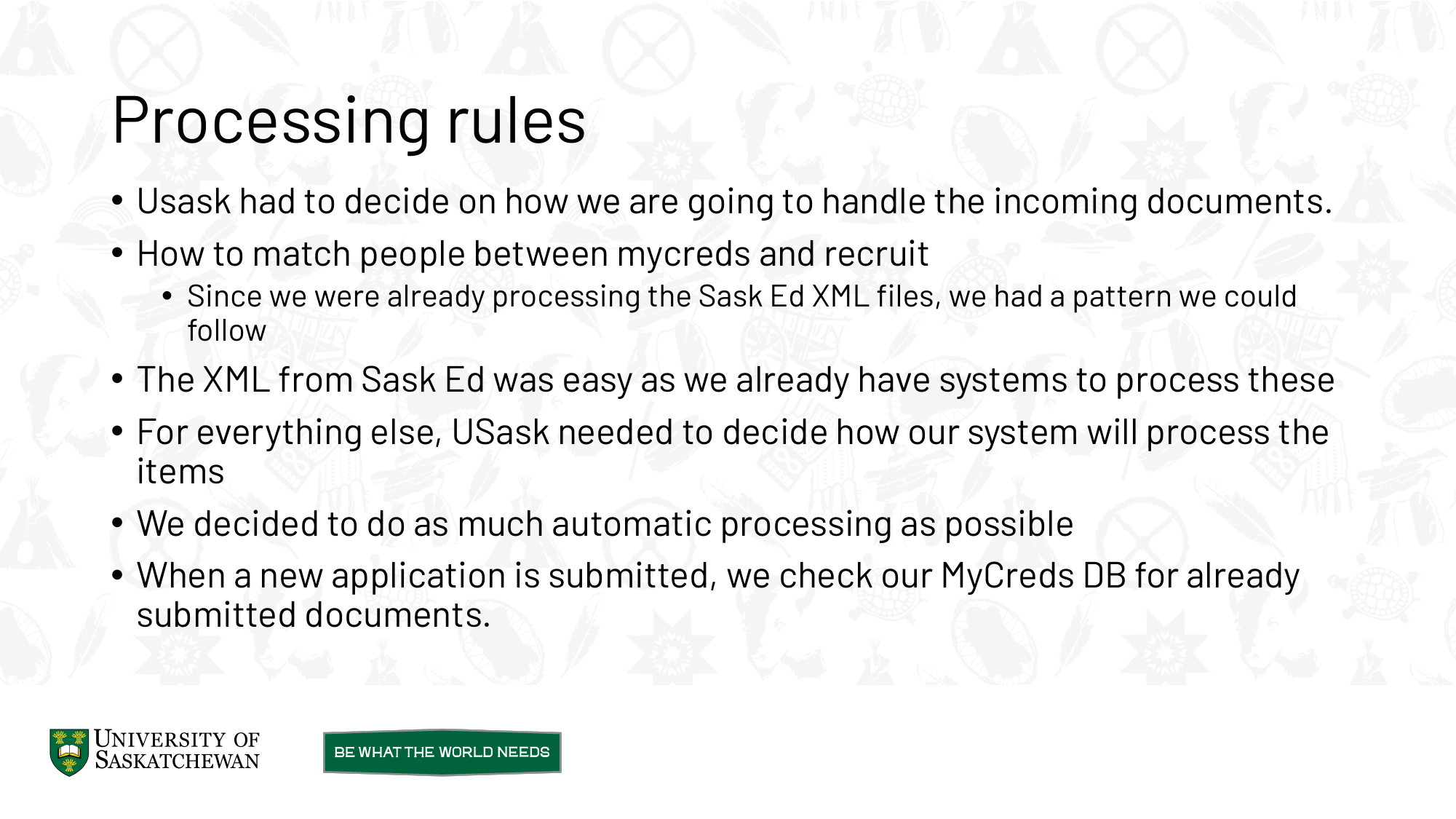

Processing rules
Usask had to decide on how we are going to handle the incoming documents.
How to match people between mycreds and recruit
Since we were already processing the Sask Ed XML files, we had a pattern we could follow
The XML from Sask Ed was easy as we already have systems to process these
For everything else, USask needed to decide how our system will process the items
We decided to do as much automatic processing as possible
When a new application is submitted, we check our MyCreds DB for already submitted documents.